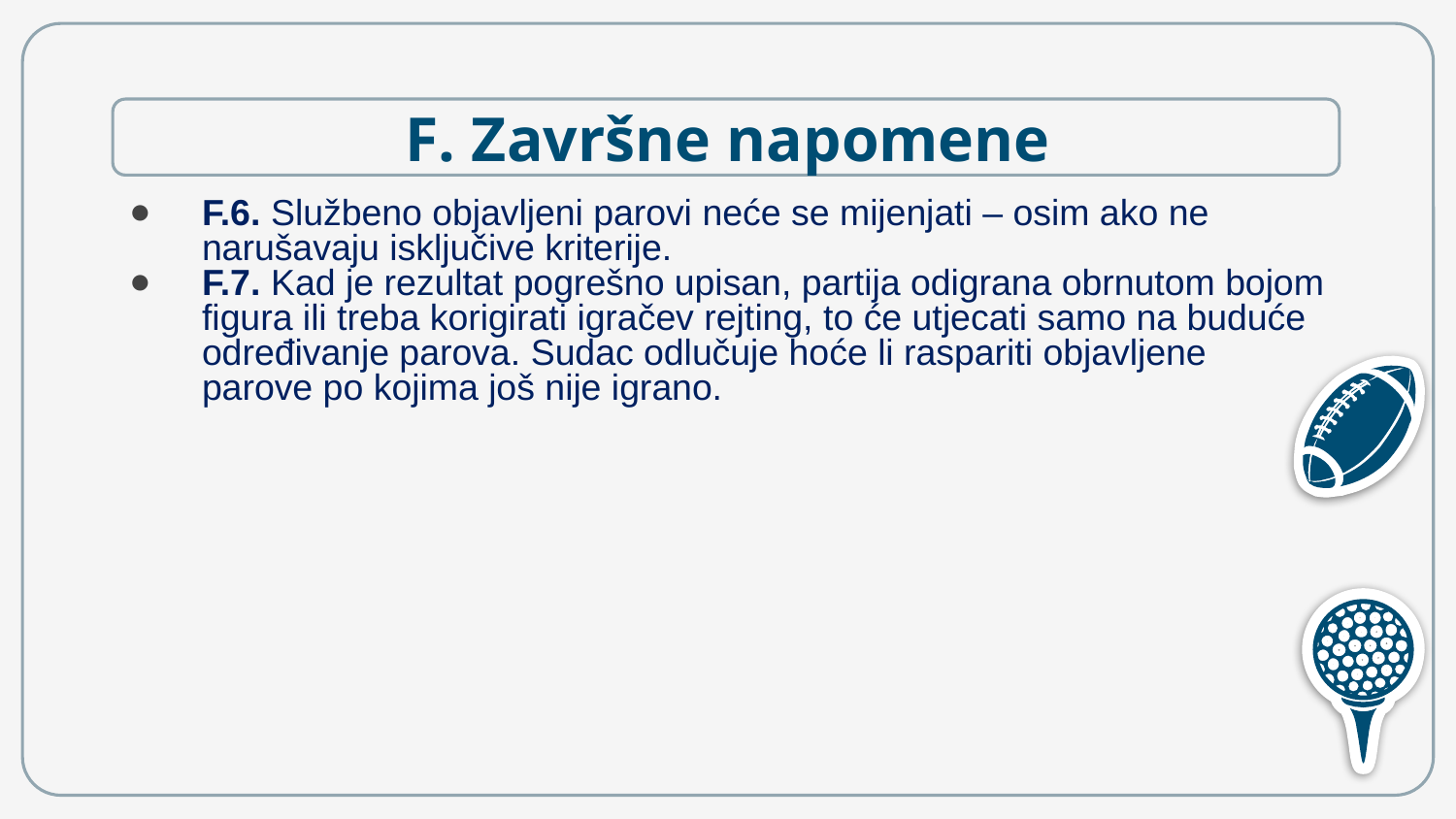

# F. Završne napomene

F.6. Službeno objavljeni parovi neće se mijenjati – osim ako ne narušavaju isključive kriterije.
F.7. Kad je rezultat pogrešno upisan, partija odigrana obrnutom bojom figura ili treba korigirati igračev rejting, to će utjecati samo na buduće određivanje parova. Sudac odlučuje hoće li raspariti objavljene parove po kojima još nije igrano.